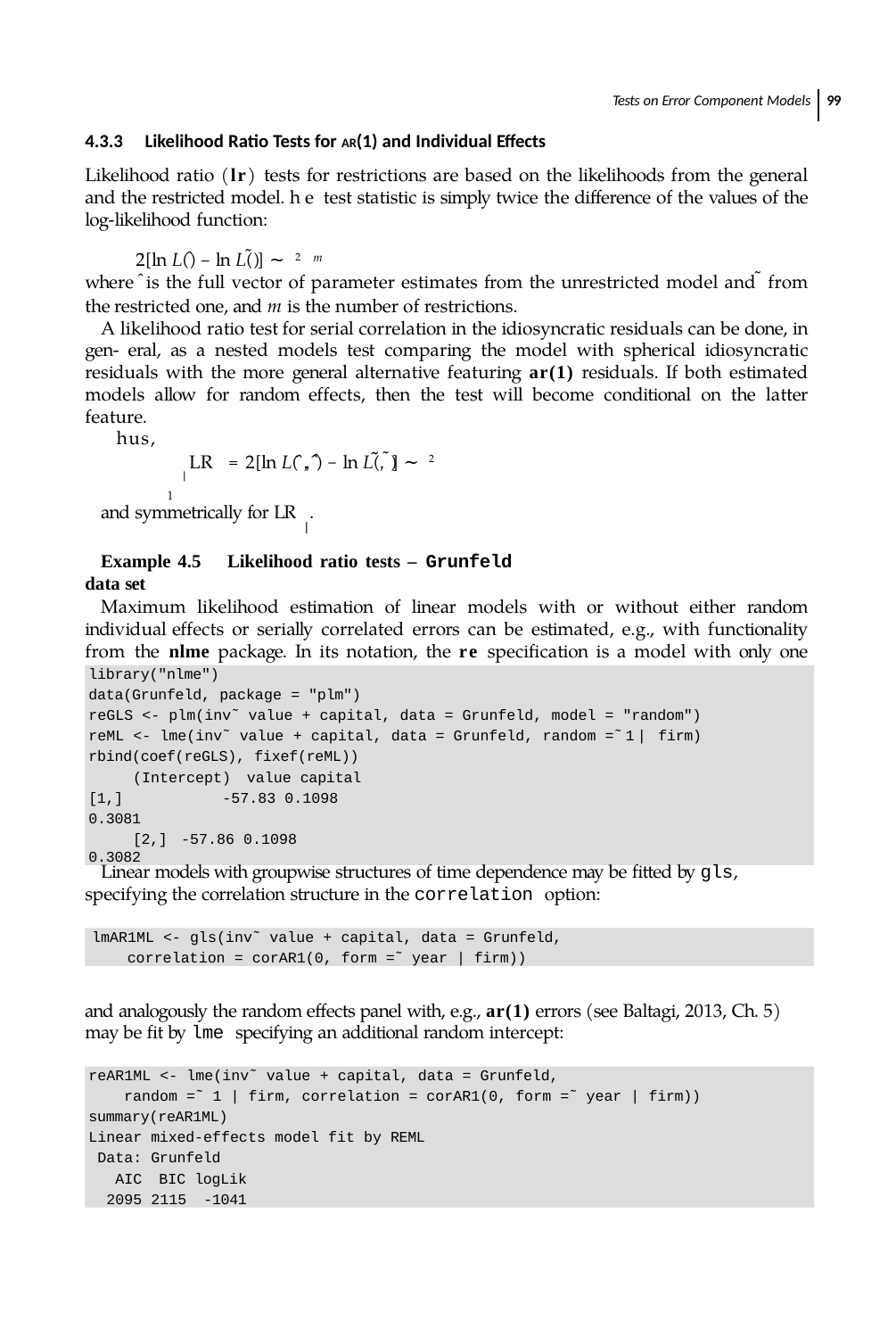

Tests on Error Component Models  99

4.3.3  Likelihood Ratio Tests for AR(1) and Individual Effects
Likelihood ratio (lr) tests for restrictions are based on the likelihoods from the general and the restricted model. he test statistic is simply twice the difference of the values of the log-likelihood function:

2[ln L(̂) – ln L(̃)] ∼  2
m
where ̂ is the full vector of parameter estimates from the unrestricted model and ̃ from the restricted one, and m is the number of restrictions.
A likelihood ratio test for serial correlation in the idiosyncratic residuals can be done, in gen- eral, as a nested models test comparing the model with spherical idiosyncratic residuals with the more general alternative featuring ar(1) residuals. If both estimated models allow for random effects, then the test will become conditional on the latter feature.
hus,
LR  = 2[ln L(̂ , ̂, ̂) − ln L(̃, ̃)] ∼  2
|	1
and symmetrically for LR .
|
Example 4.5  Likelihood ratio tests – Grunfeld data set
Maximum likelihood estimation of linear models with or without either random individual effects or serially correlated errors can be estimated, e.g., with functionality from the nlme package. In its notation, the re speciﬁcation is a model with only one random effects regressor: the intercept. Below we report coeﬃcients of Grunfeld’s model estimated by gls  and then by ml.
library("nlme")
data(Grunfeld, package = "plm")
reGLS <- plm(inv ̃ value + capital, data = Grunfeld, model = "random")
reML <- lme(inv ̃ value + capital, data = Grunfeld, random = ̃1| firm) rbind(coef(reGLS), fixef(reML))
(Intercept) value capital [1,]	-57.83 0.1098 0.3081
[2,]	-57.86 0.1098 0.3082
Linear models with groupwise structures of time dependence may be ﬁtted by gls, specifying the correlation structure in the correlation option:
lmAR1ML <- gls(inv ̃ value + capital, data = Grunfeld,
correlation = corAR1(0, form = ̃ year | firm))
and analogously the random effects panel with, e.g., ar(1) errors (see Baltagi, 2013, Ch. 5) may be ﬁt by lme specifying an additional random intercept:
reAR1ML <- lme(inv ̃ value + capital, data = Grunfeld,
random = ̃ 1 | firm, correlation = corAR1(0, form = ̃ year | firm)) summary(reAR1ML)
Linear mixed-effects model fit by REML Data: Grunfeld
AIC BIC logLik 2095 2115 -1041